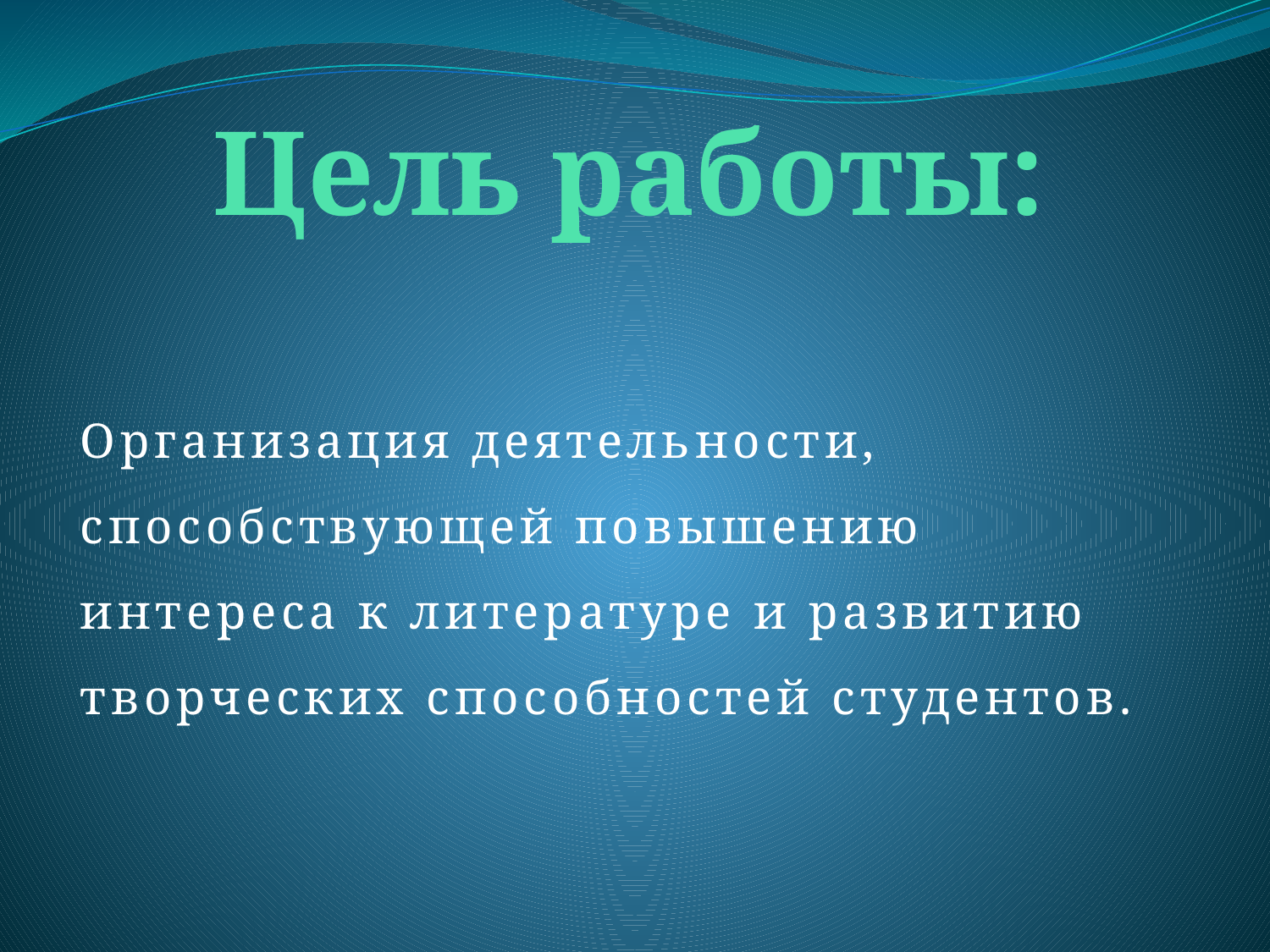

# Цель работы:
Организация деятельности, способствующей повышению интереса к литературе и развитию творческих способностей студентов.